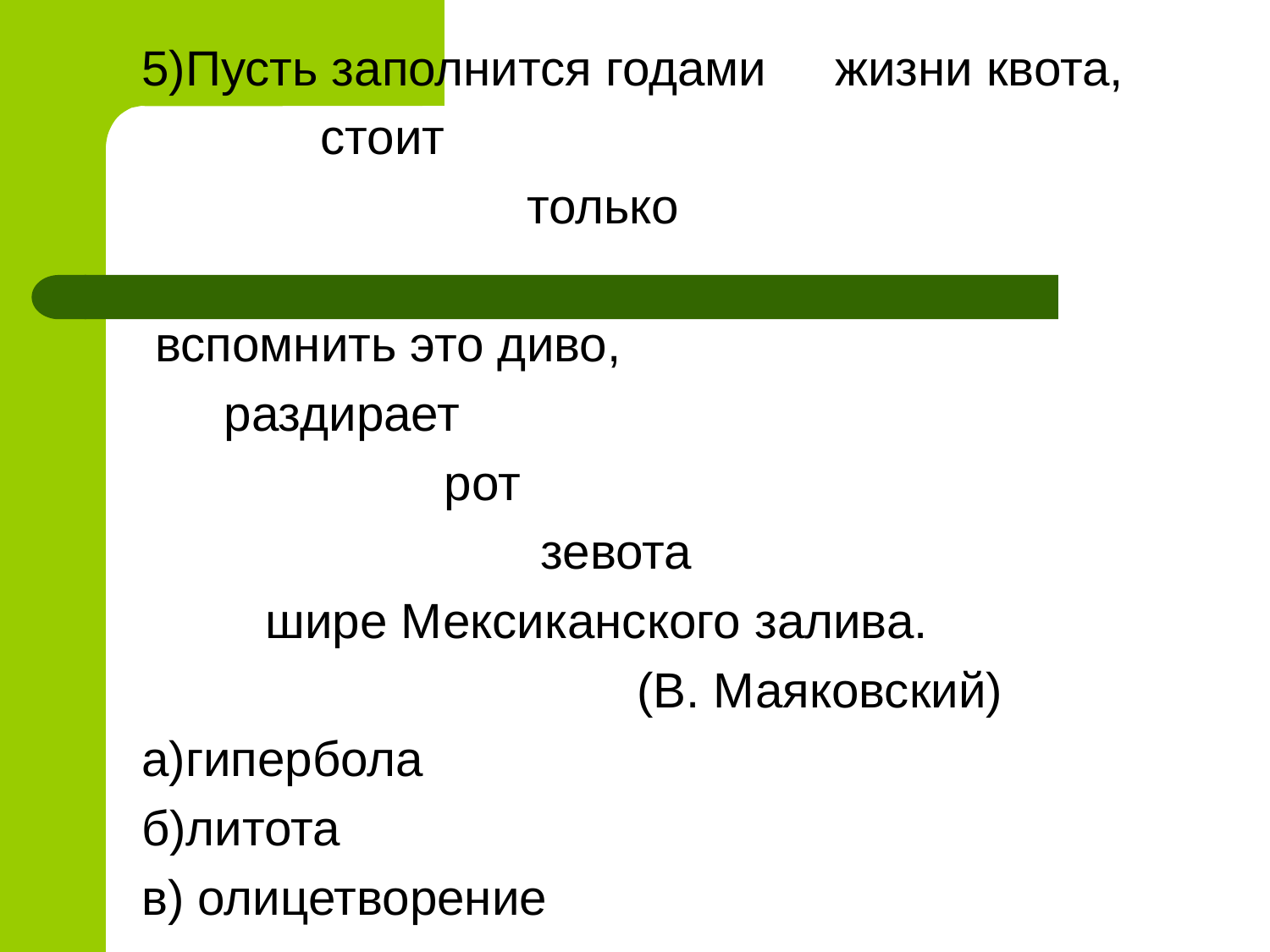

5)Пусть заполнится годами     жизни квота,
             стоит
                            только

 вспомнить это диво,
      раздирает
                      рот
                             зевота
         шире Мексиканского залива.
                                    (В. Маяковский)
а)гипербола
б)литота
в) олицетворение